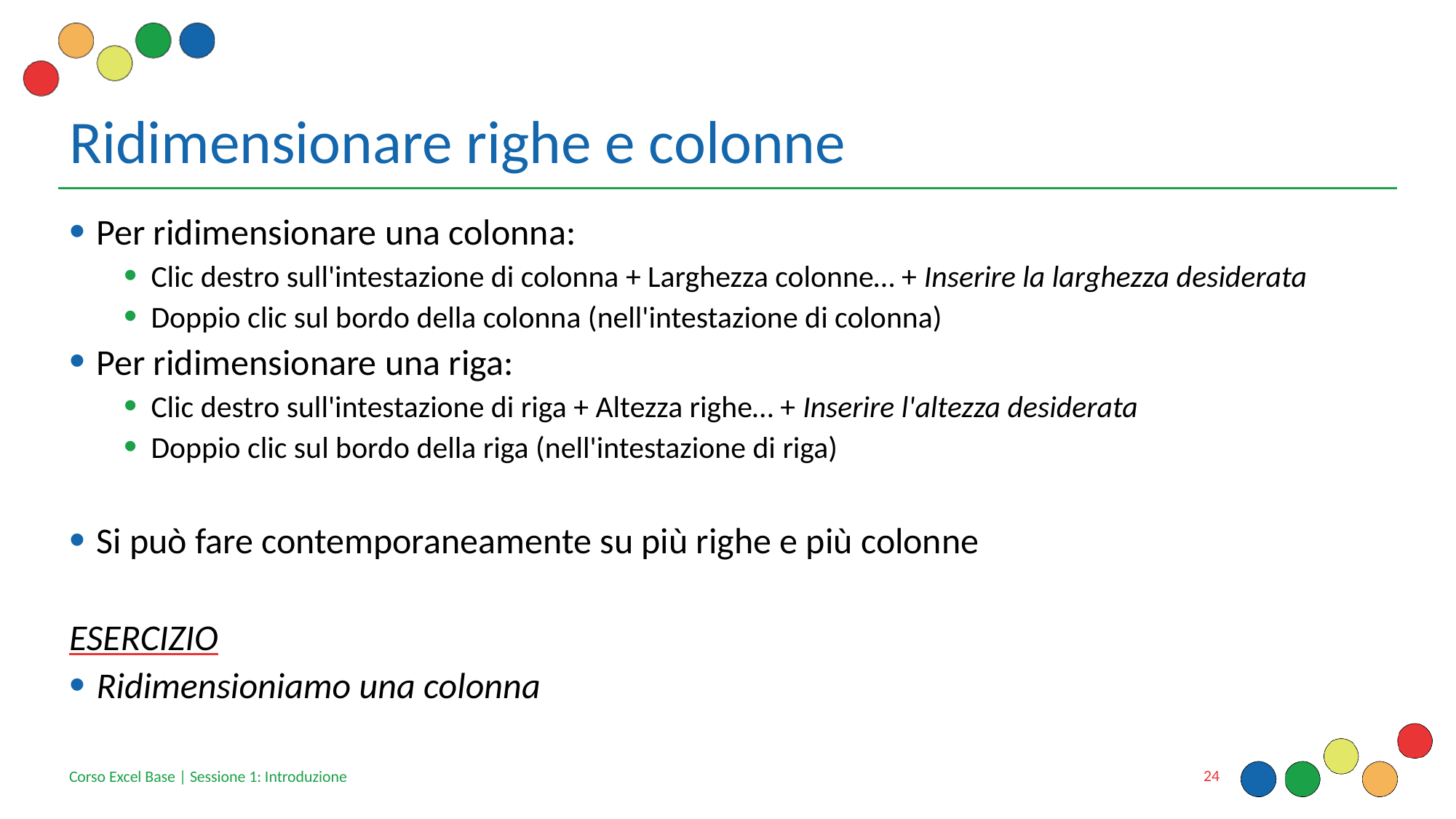

# Ridimensionare righe e colonne
Per ridimensionare una colonna:
Clic destro sull'intestazione di colonna + Larghezza colonne… + Inserire la larghezza desiderata
Doppio clic sul bordo della colonna (nell'intestazione di colonna)
Per ridimensionare una riga:
Clic destro sull'intestazione di riga + Altezza righe… + Inserire l'altezza desiderata
Doppio clic sul bordo della riga (nell'intestazione di riga)

Si può fare contemporaneamente su più righe e più colonne

ESERCIZIO
Ridimensioniamo una colonna

24
Corso Excel Base | Sessione 1: Introduzione